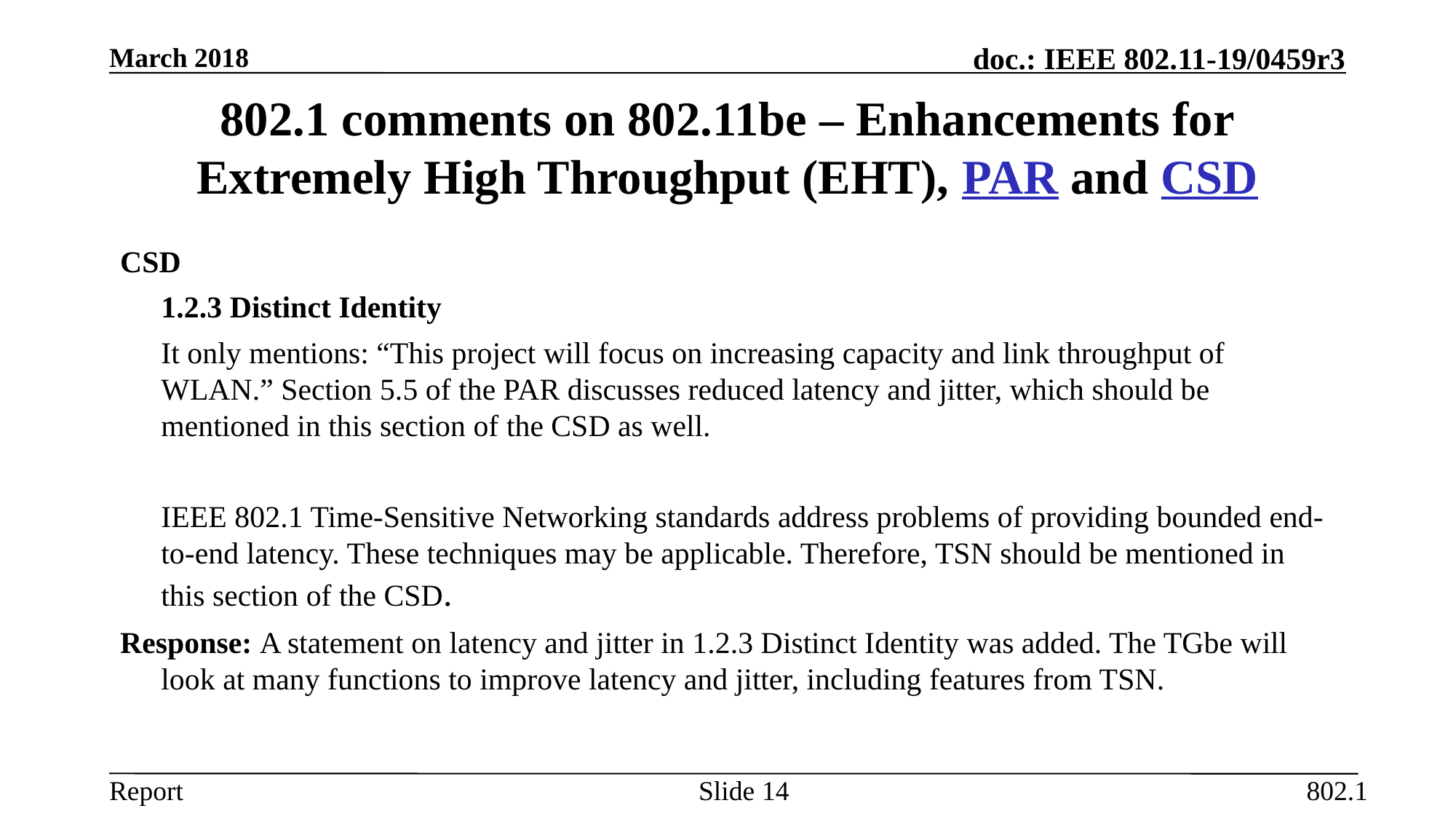

March 2018
# 802.1 comments on 802.11be – Enhancements for Extremely High Throughput (EHT), PAR and CSD
CSD
	1.2.3 Distinct Identity
	It only mentions: “This project will focus on increasing capacity and link throughput of WLAN.” Section 5.5 of the PAR discusses reduced latency and jitter, which should be mentioned in this section of the CSD as well.

	IEEE 802.1 Time-Sensitive Networking standards address problems of providing bounded end-to-end latency. These techniques may be applicable. Therefore, TSN should be mentioned in this section of the CSD.
Response: A statement on latency and jitter in 1.2.3 Distinct Identity was added. The TGbe will look at many functions to improve latency and jitter, including features from TSN.

Slide 14
802.1